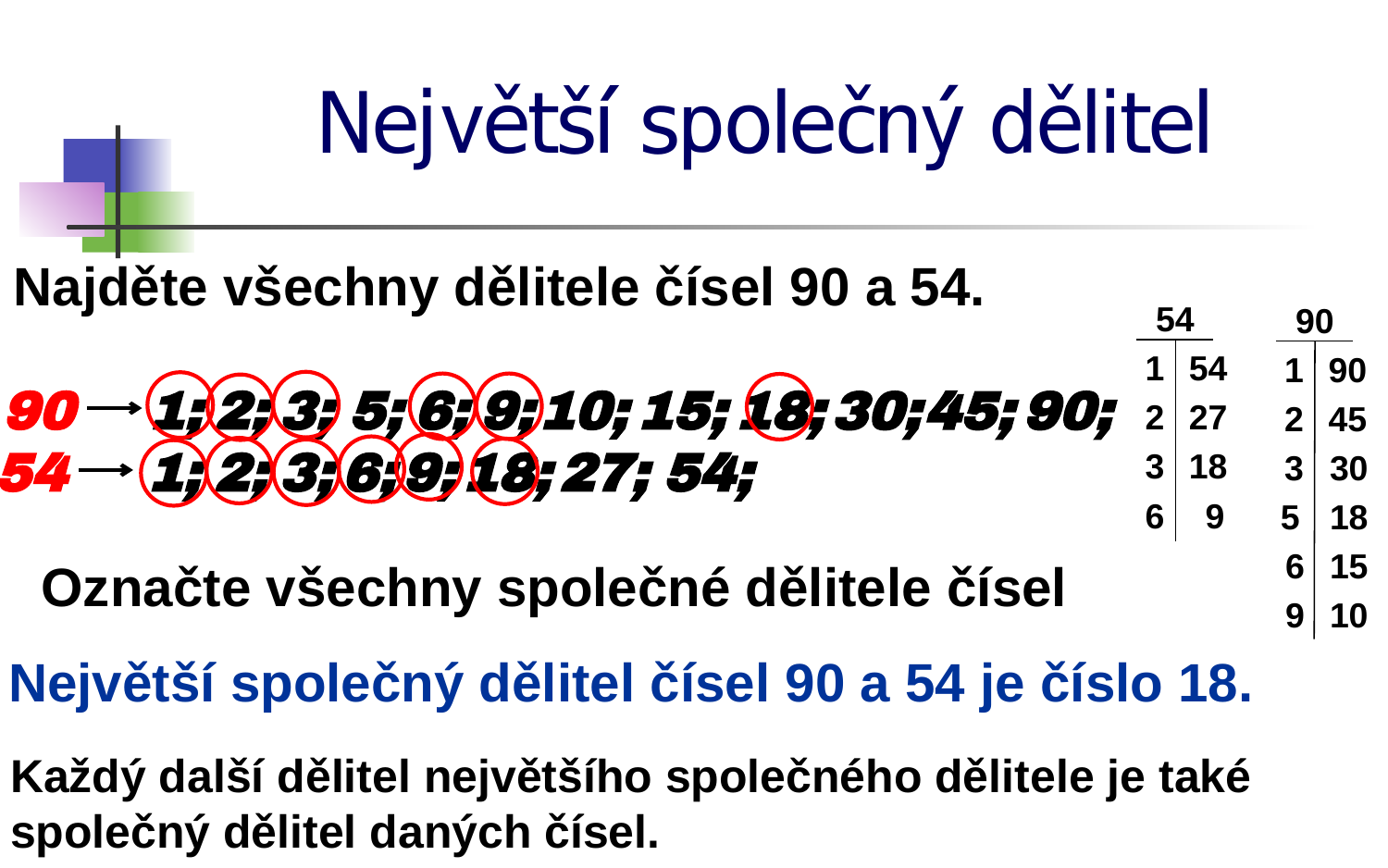

# Největší společný dělitel
Najděte všechny dělitele čísel 90 a 54.
54
90
1
54
1
90

90
1;
2;
3;
5;
6;
9;
10;
15;
18;
30;
45;
90;
2
27
2
45

3
18
54
1;
2;
3;
9;
18;
27;
54;
6;

3
30

6
9
5
18
Označte všechny společné dělitele čísel
6
15
9
10
Největší společný dělitel čísel 90 a 54 je číslo 18.
Každý další dělitel největšího společného dělitele je také společný dělitel daných čísel.